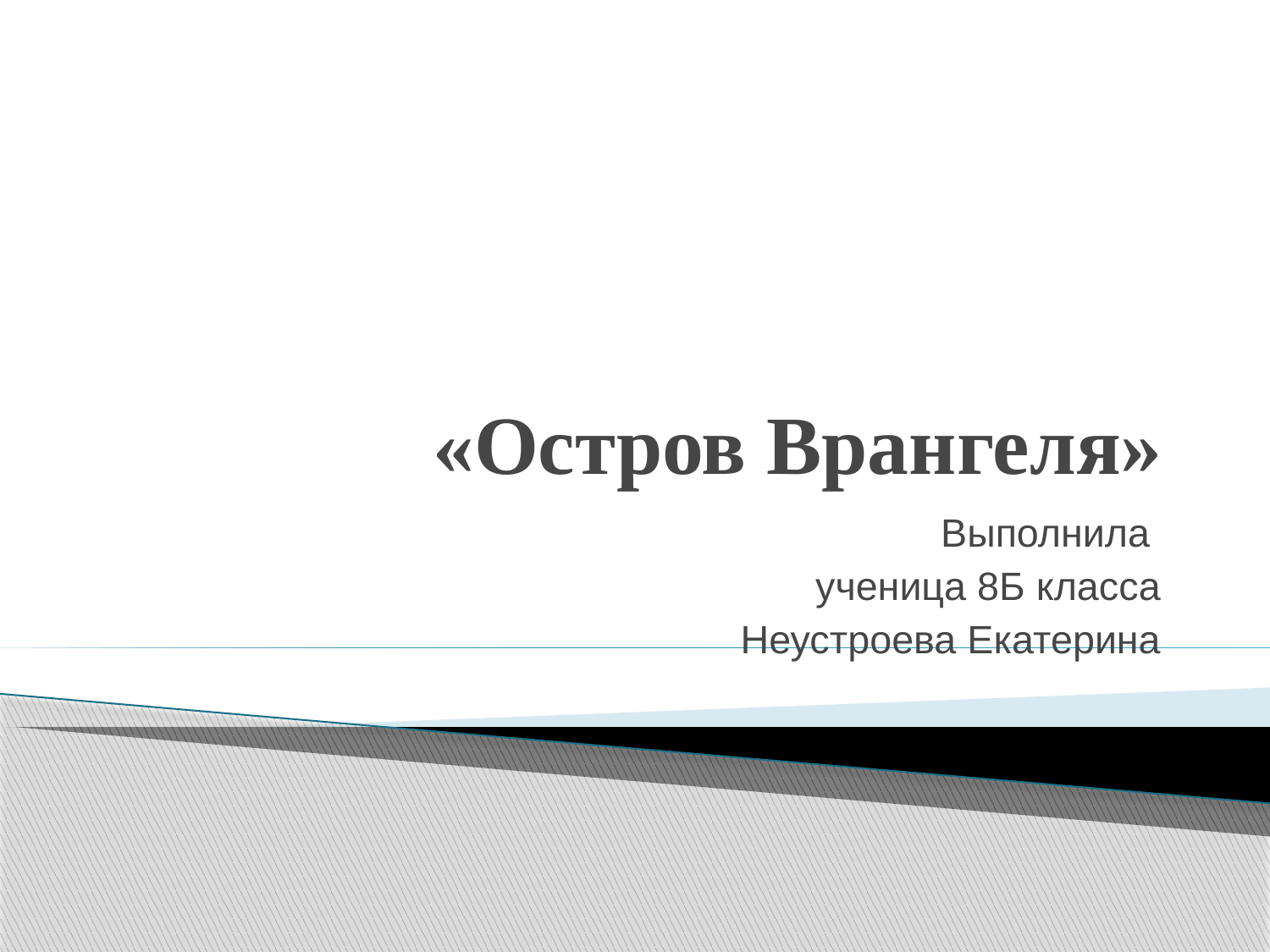

# «Остров Врангеля»
Выполнила
ученица 8Б класса
Неустроева Екатерина